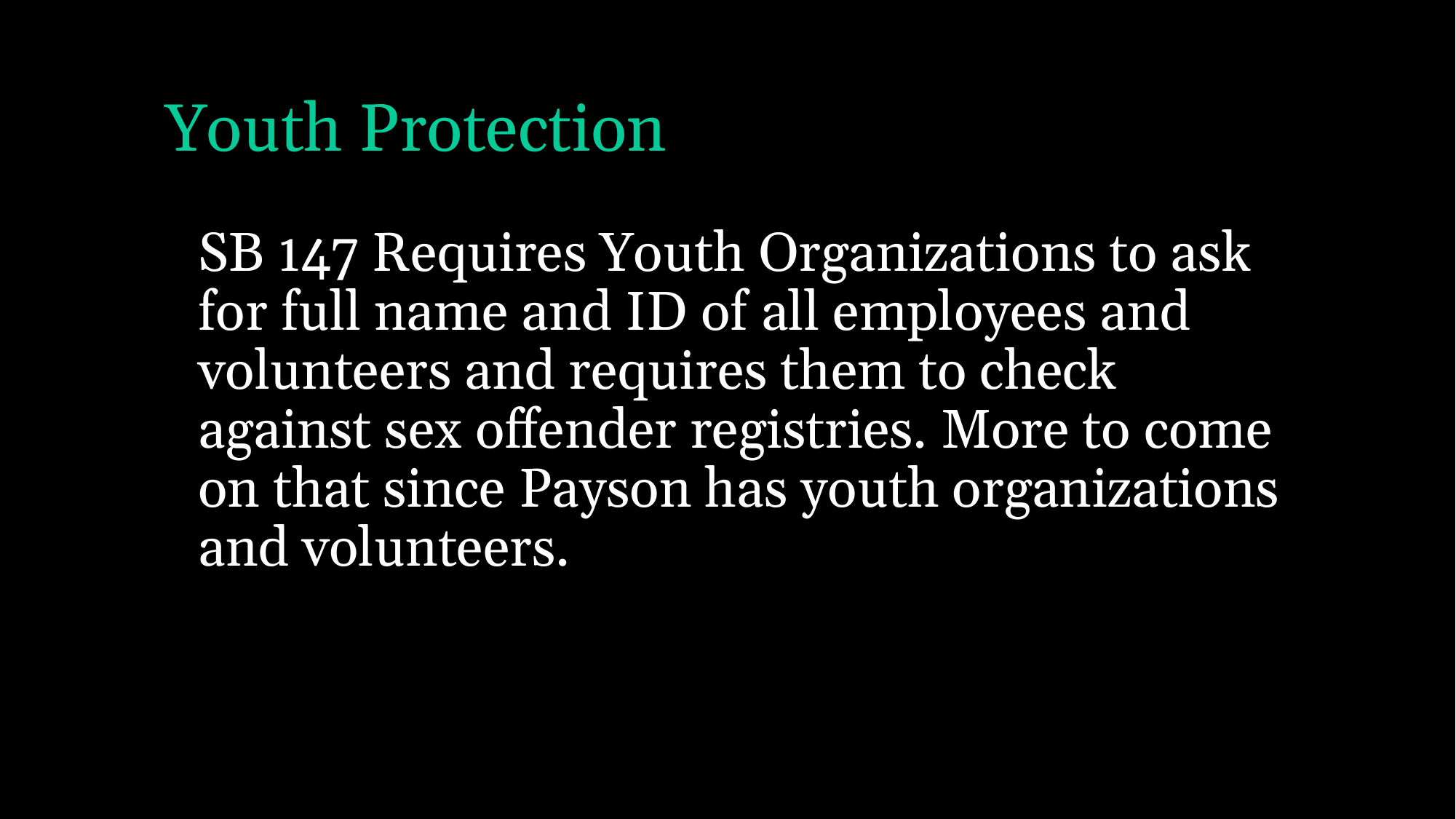

# Youth Protection
SB 147 Requires Youth Organizations to ask for full name and ID of all employees and volunteers and requires them to check against sex offender registries. More to come  on that since Payson has youth organizations and volunteers.